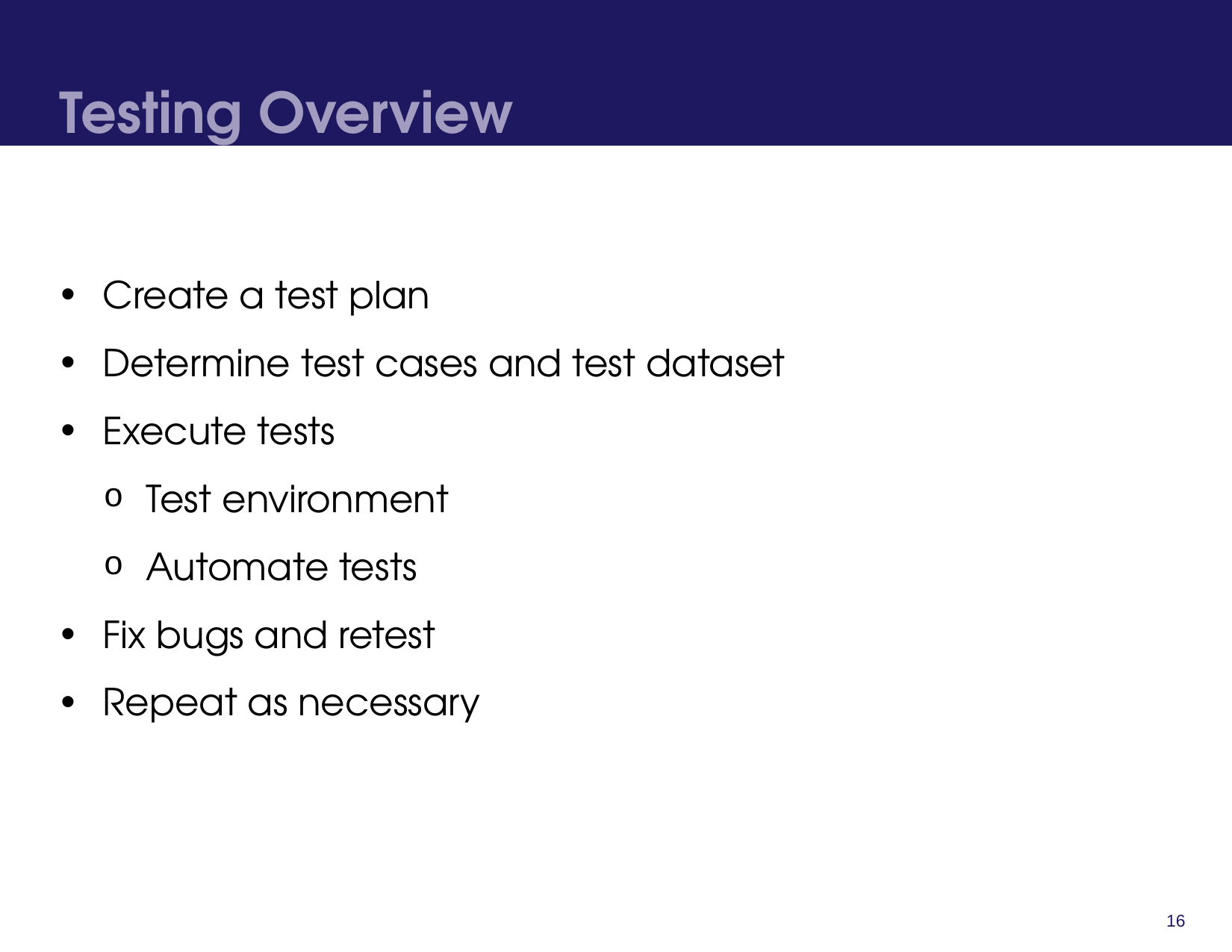

# Testing Overview
Create a test plan
Determine test cases and test dataset
Execute tests
Test environment
Automate tests
Fix bugs and retest
Repeat as necessary
16